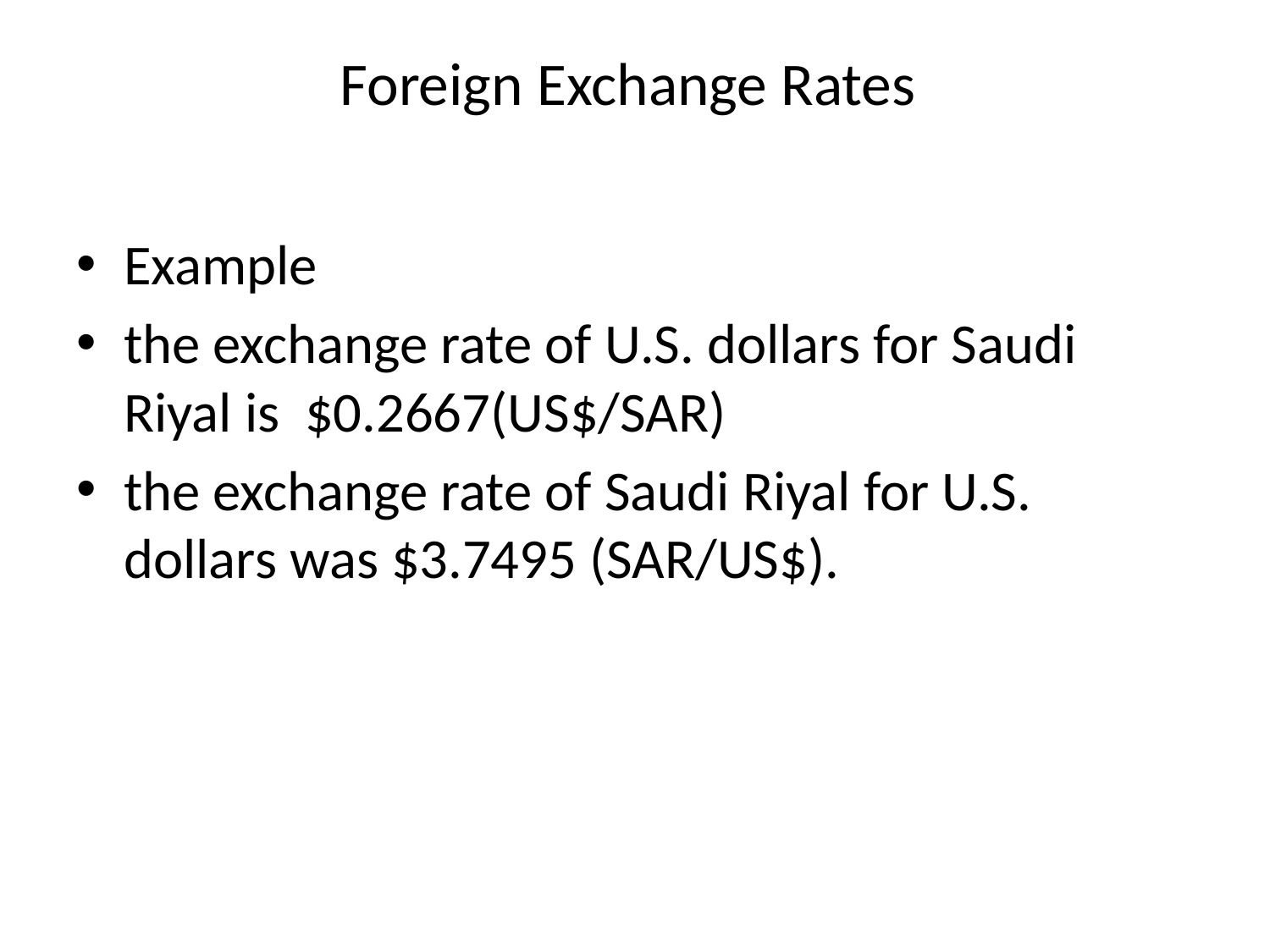

# Foreign Exchange Rates
Example
the exchange rate of U.S. dollars for Saudi Riyal is  $0.2667(US$/SAR)
the exchange rate of Saudi Riyal for U.S. dollars was $3.7495 (SAR/US$).